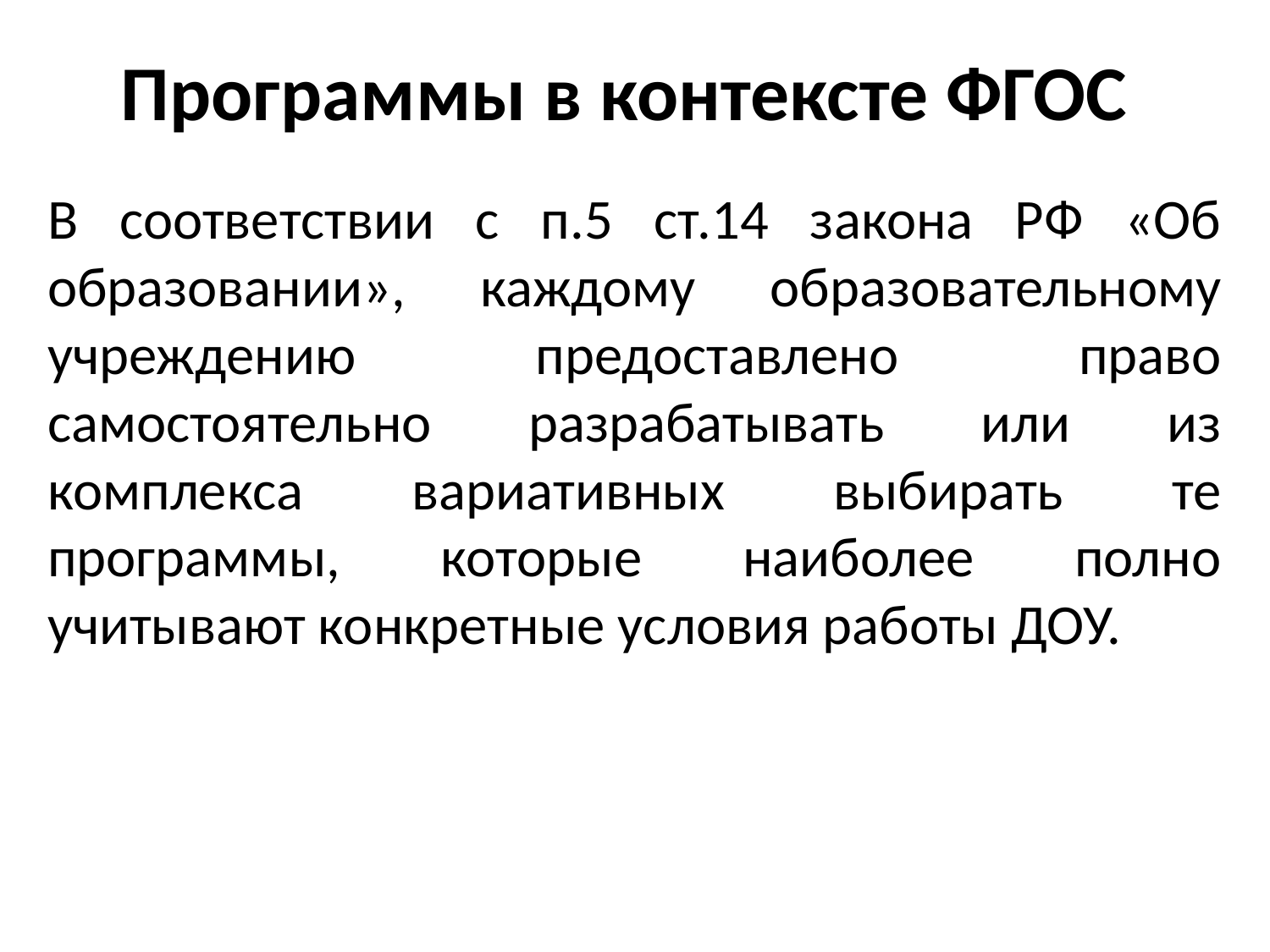

Программы в контексте ФГОС
В соответствии с п.5 ст.14 закона РФ «Об образовании», каждому образовательному учреждению предоставлено право самостоятельно разрабатывать или из комплекса вариативных выбирать те программы, которые наиболее полно учитывают конкретные условия работы ДОУ.